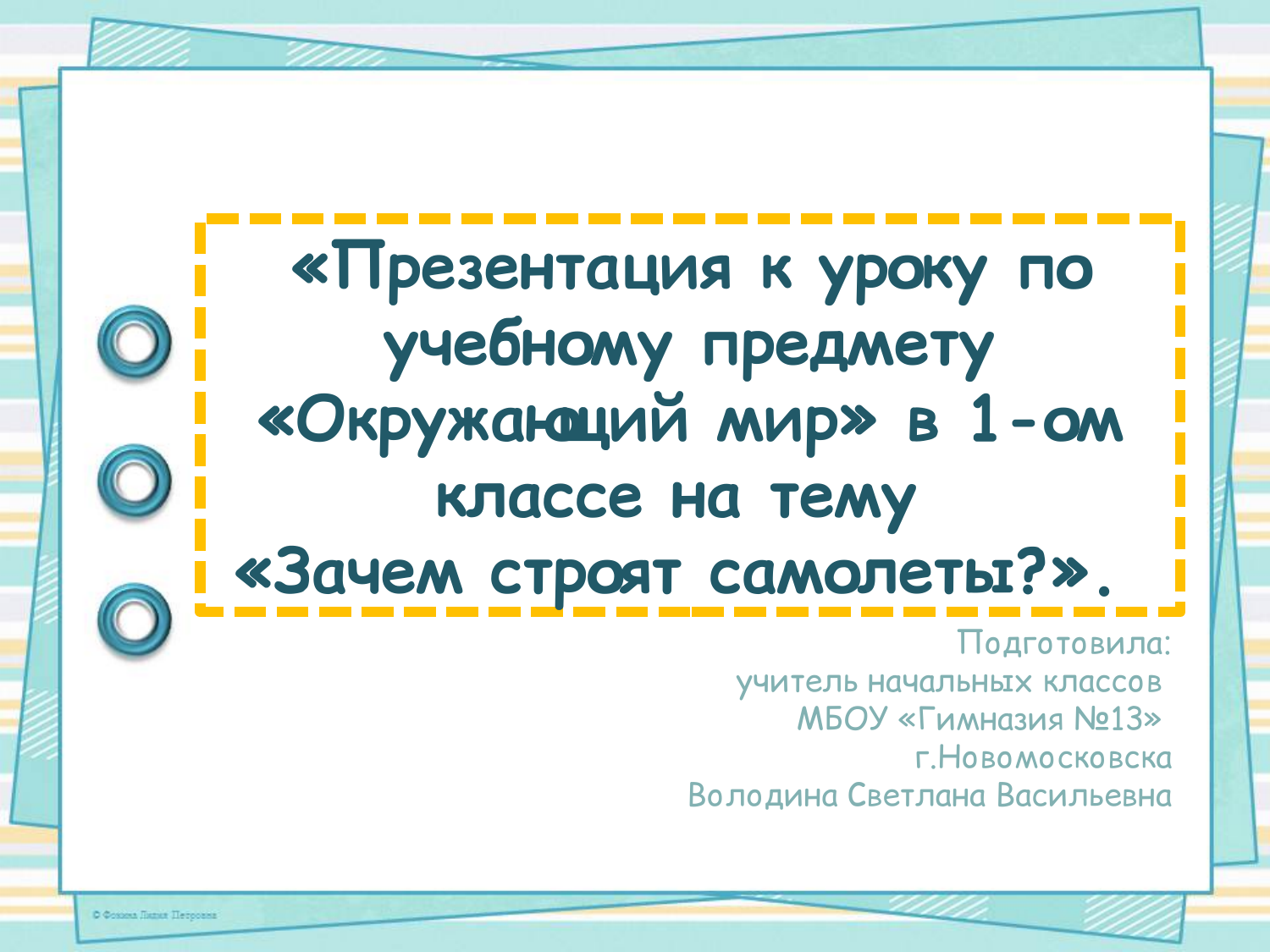

«Презентация к уроку по учебному предмету «Окружающий мир» в 1-ом классе на тему
«Зачем строят самолеты?».
Подготовила:
учитель начальных классов
МБОУ «Гимназия №13»
г.Новомосковска
Володина Светлана Васильевна